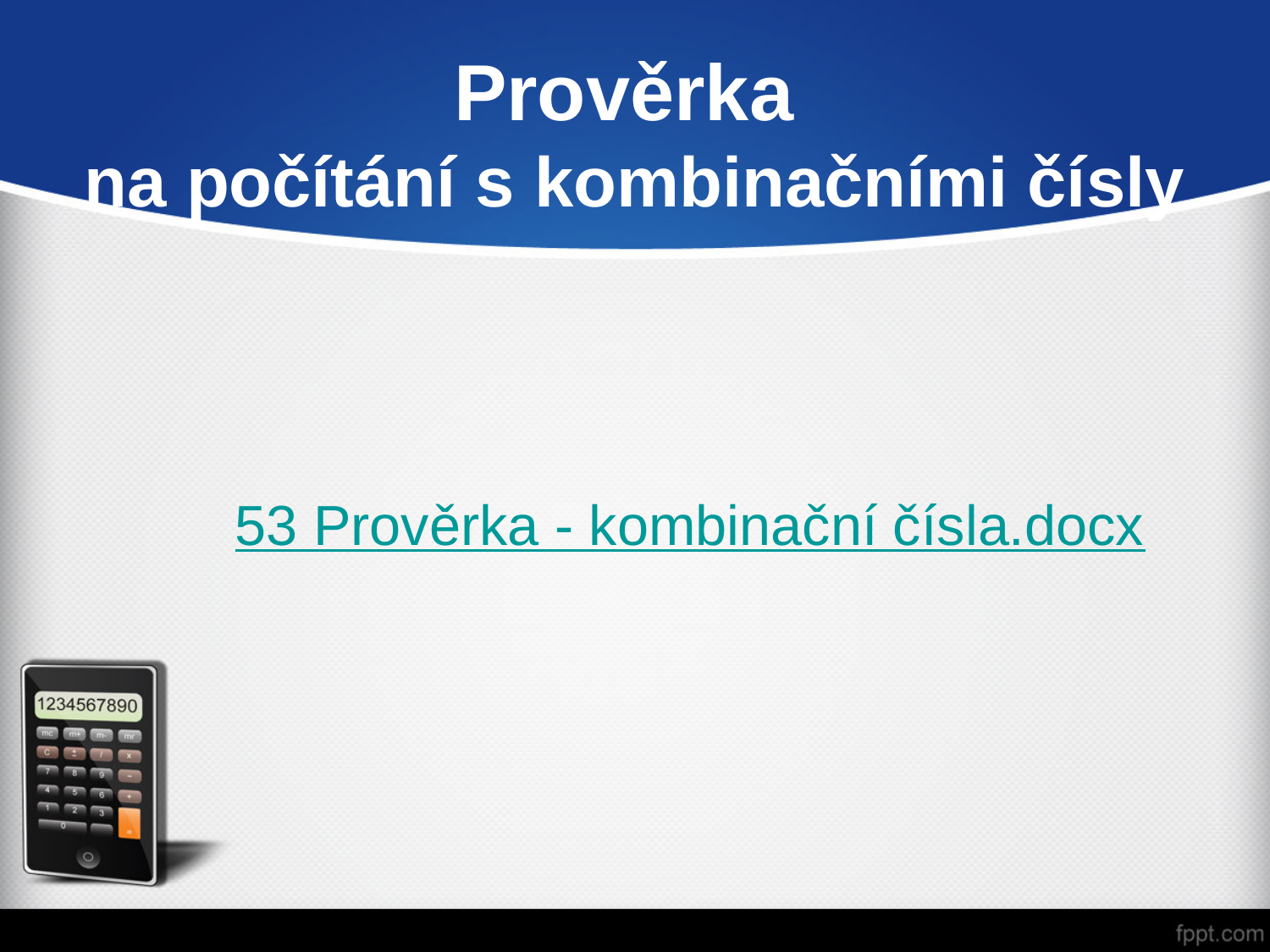

# Prověrka na počítání s kombinačními čísly

53 Prověrka - kombinační čísla.docx